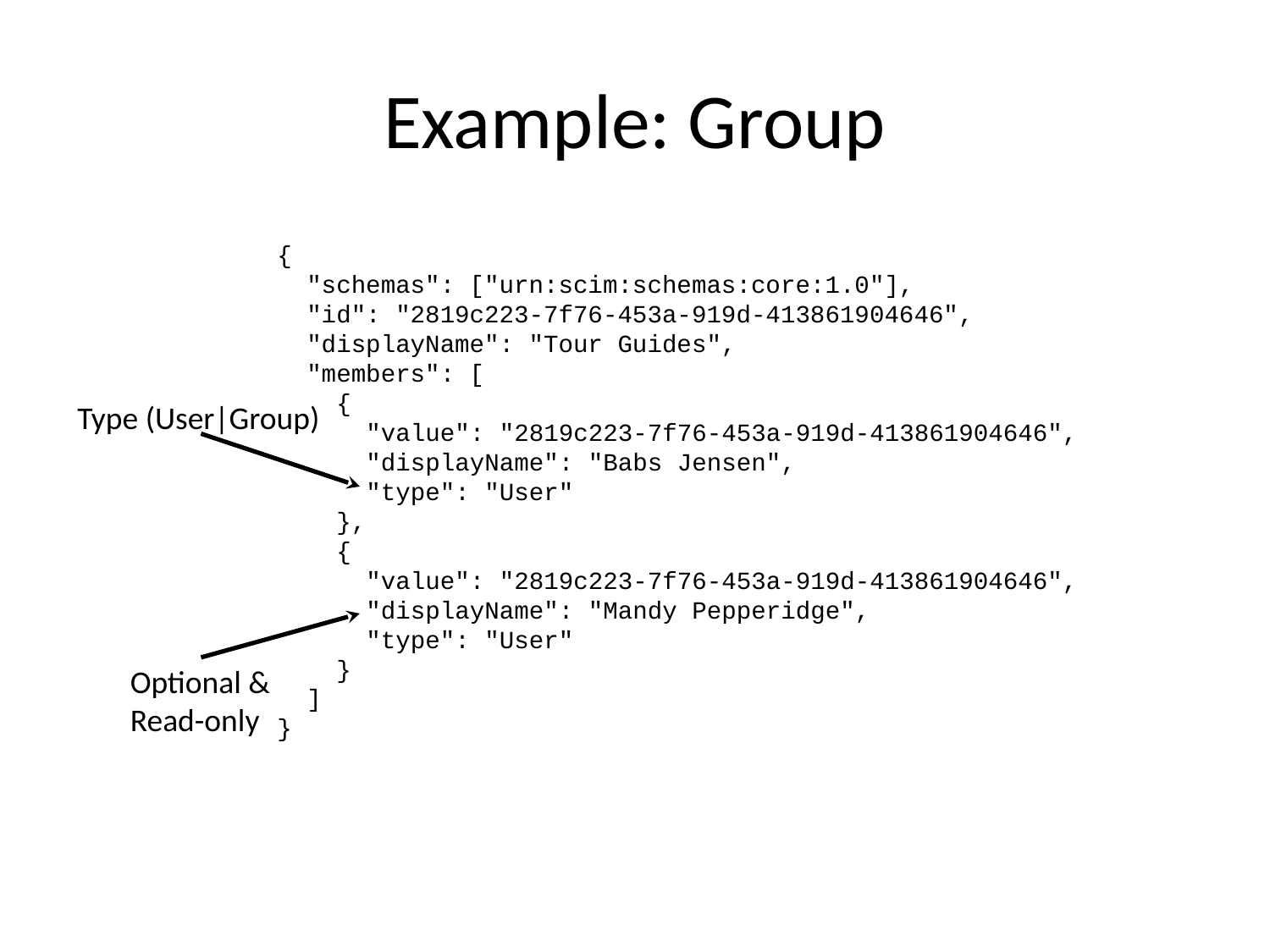

# Example: Group
{
  "schemas": ["urn:scim:schemas:core:1.0"],
  "id": "2819c223-7f76-453a-919d-413861904646",
  "displayName": "Tour Guides",
  "members": [
    {
      "value": "2819c223-7f76-453a-919d-413861904646",
      "displayName": "Babs Jensen",
      "type": "User"
    },
    {
      "value": "2819c223-7f76-453a-919d-413861904646",
      "displayName": "Mandy Pepperidge",
      "type": "User"
    }
  ]
}
Type (User|Group)
Optional &
Read-only